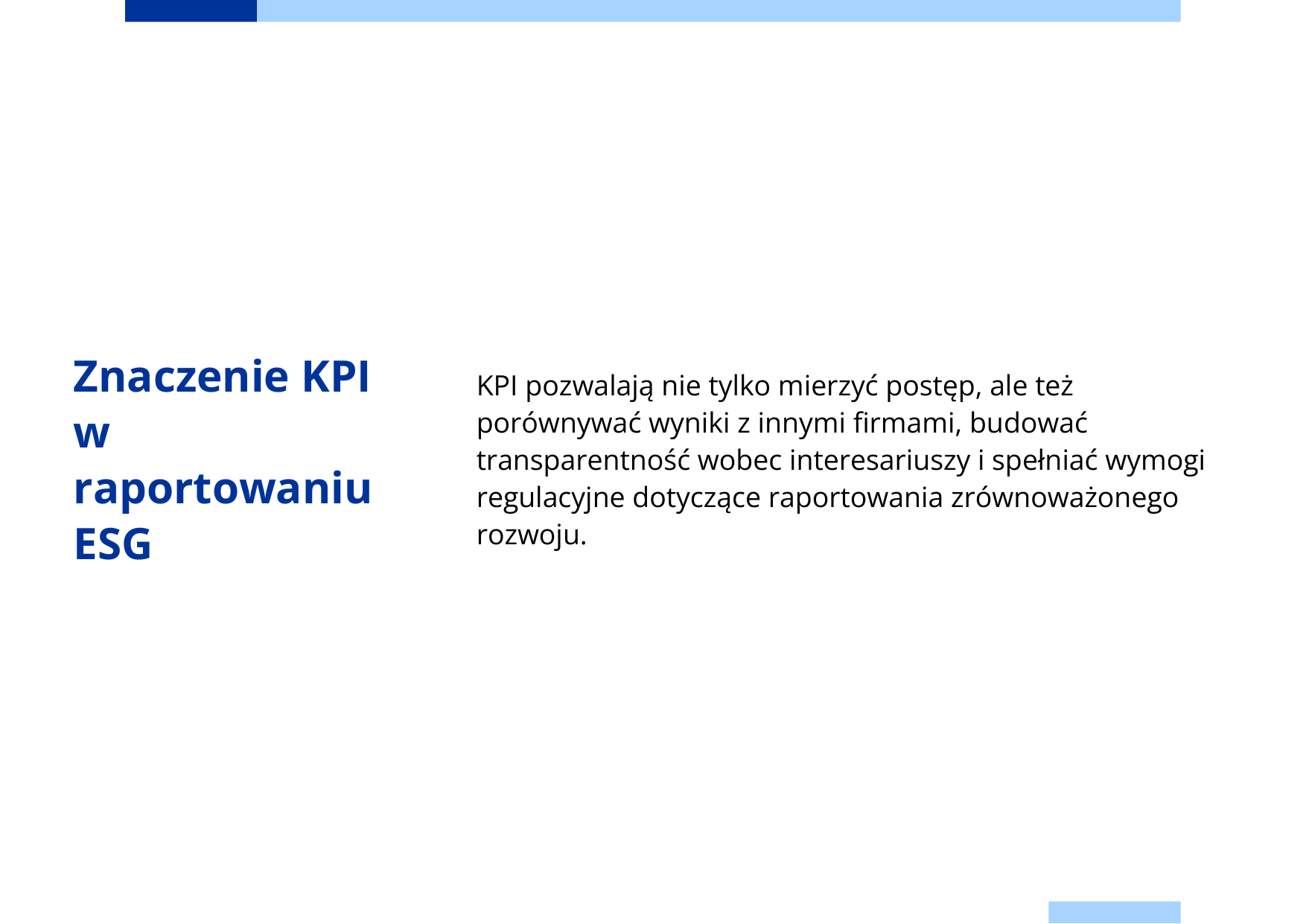

KPI pozwalają nie tylko mierzyć postęp, ale też porównywać wyniki z innymi firmami, budować transparentność wobec interesariuszy i spełniać wymogi regulacyjne dotyczące raportowania zrównoważonego rozwoju.
# Znaczenie KPI w raportowaniu ESG